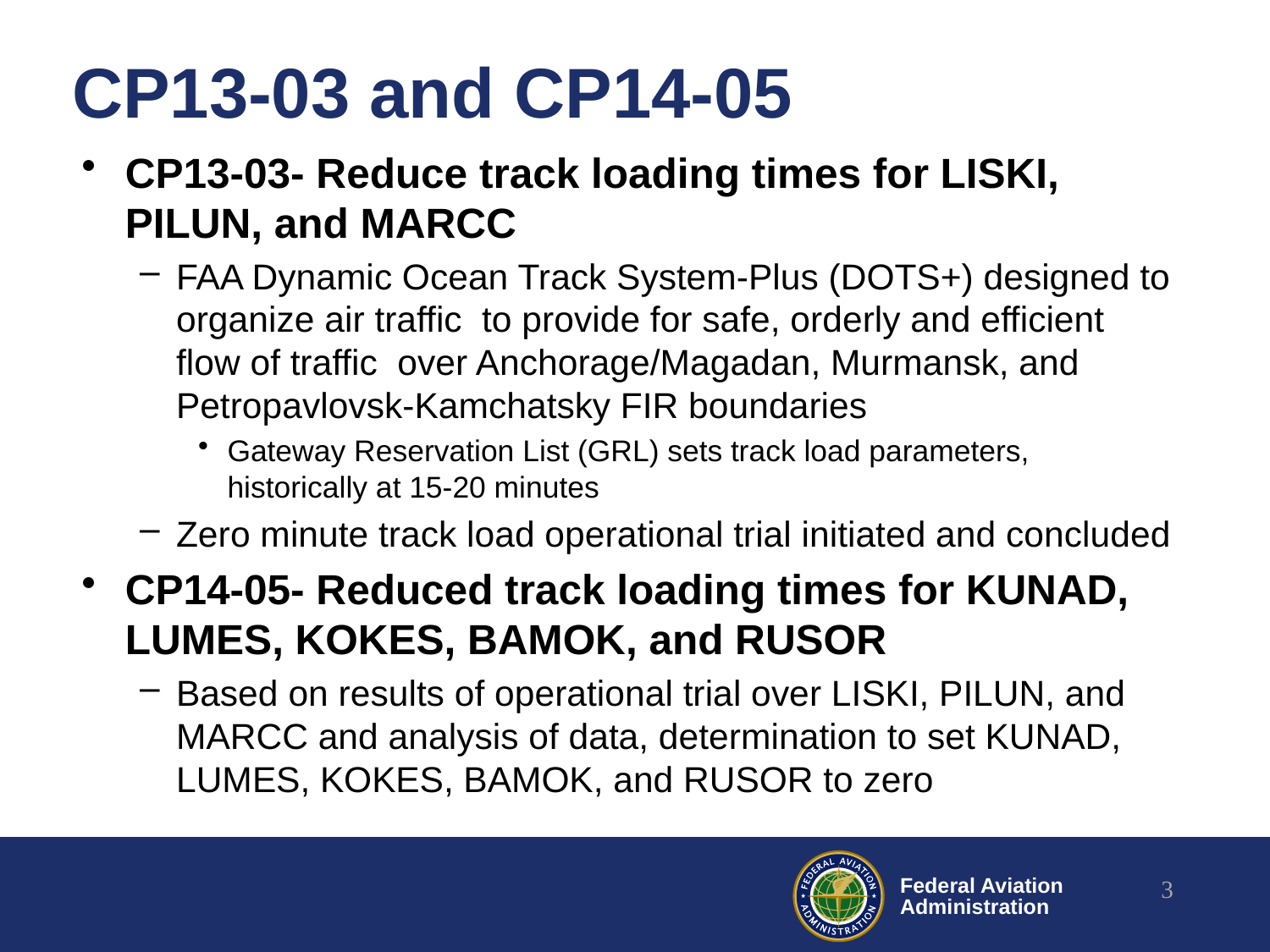

# CP13-03 and CP14-05
CP13-03- Reduce track loading times for LISKI, PILUN, and MARCC
FAA Dynamic Ocean Track System-Plus (DOTS+) designed to organize air traffic  to provide for safe, orderly and efficient flow of traffic  over Anchorage/Magadan, Murmansk, and Petropavlovsk-Kamchatsky FIR boundaries
Gateway Reservation List (GRL) sets track load parameters, historically at 15-20 minutes
Zero minute track load operational trial initiated and concluded
CP14-05- Reduced track loading times for KUNAD, LUMES, KOKES, BAMOK, and RUSOR
Based on results of operational trial over LISKI, PILUN, and MARCC and analysis of data, determination to set KUNAD, LUMES, KOKES, BAMOK, and RUSOR to zero
3